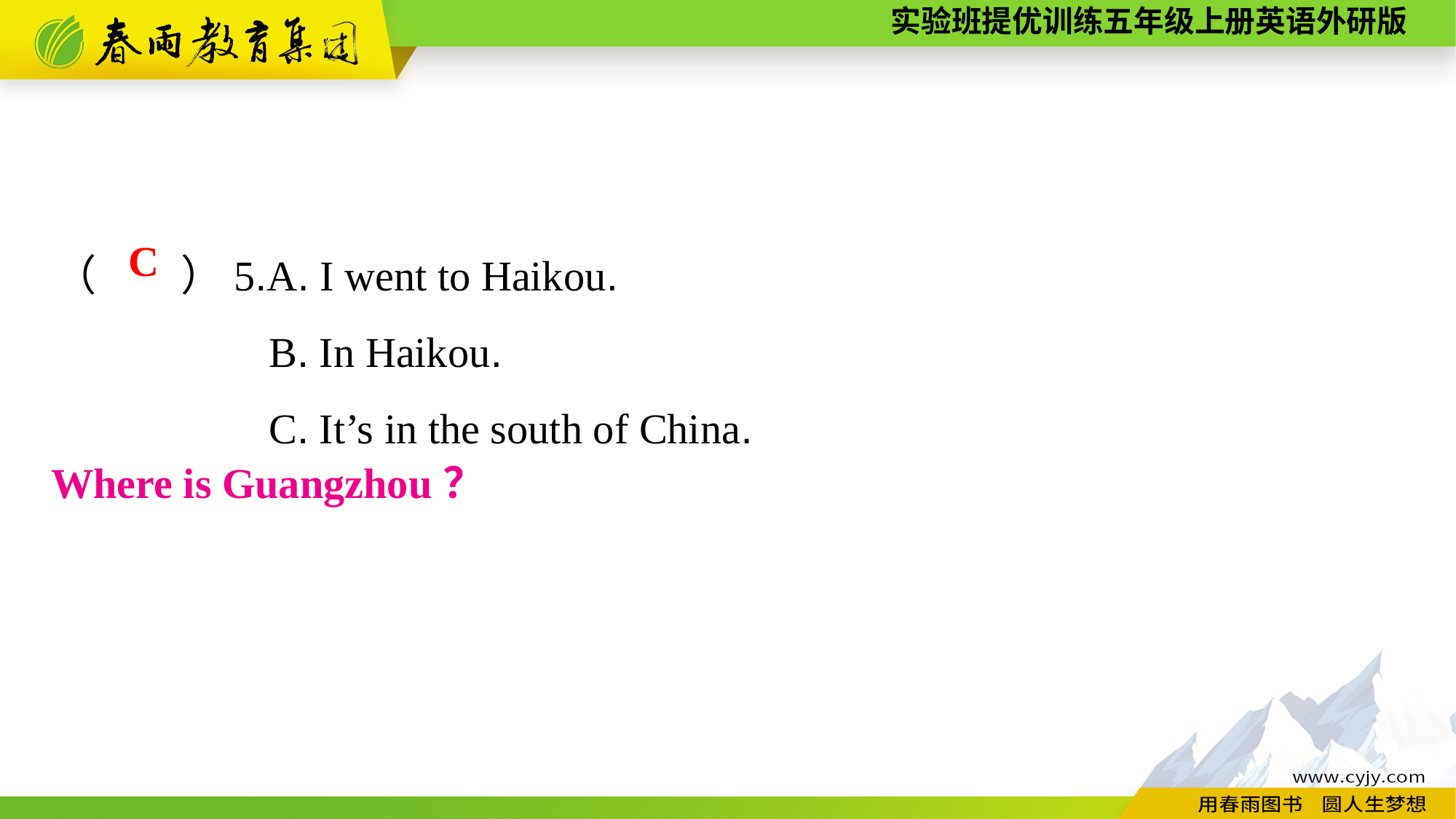

（　　）5.A. I went to Haikou.
B. In Haikou.
C. It’s in the south of China.
C
Where is Guangzhou？